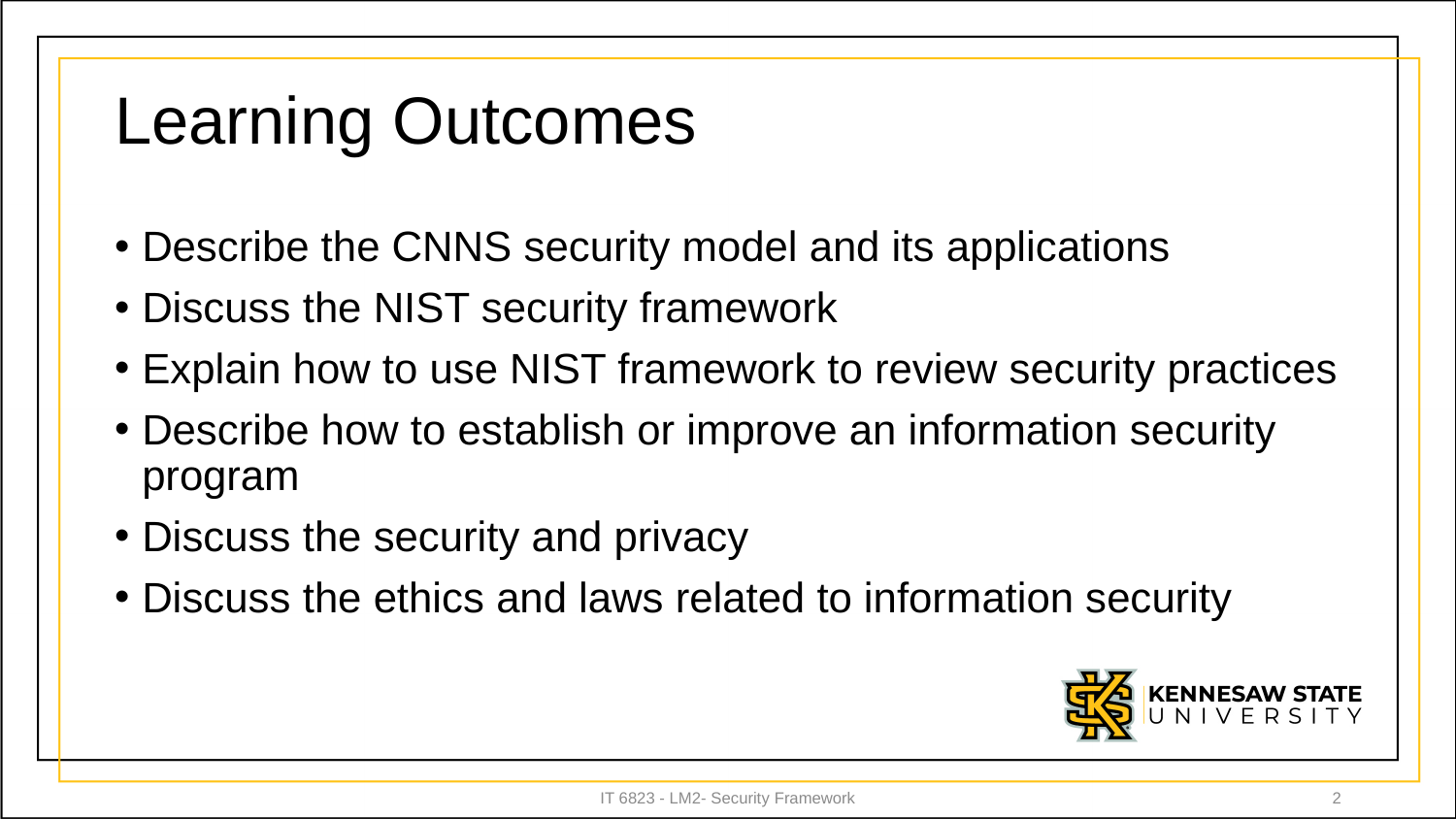

# Learning Outcomes
Describe the CNNS security model and its applications
Discuss the NIST security framework
Explain how to use NIST framework to review security practices
Describe how to establish or improve an information security program
Discuss the security and privacy
Discuss the ethics and laws related to information security
IT 6823 - LM2- Security Framework
2